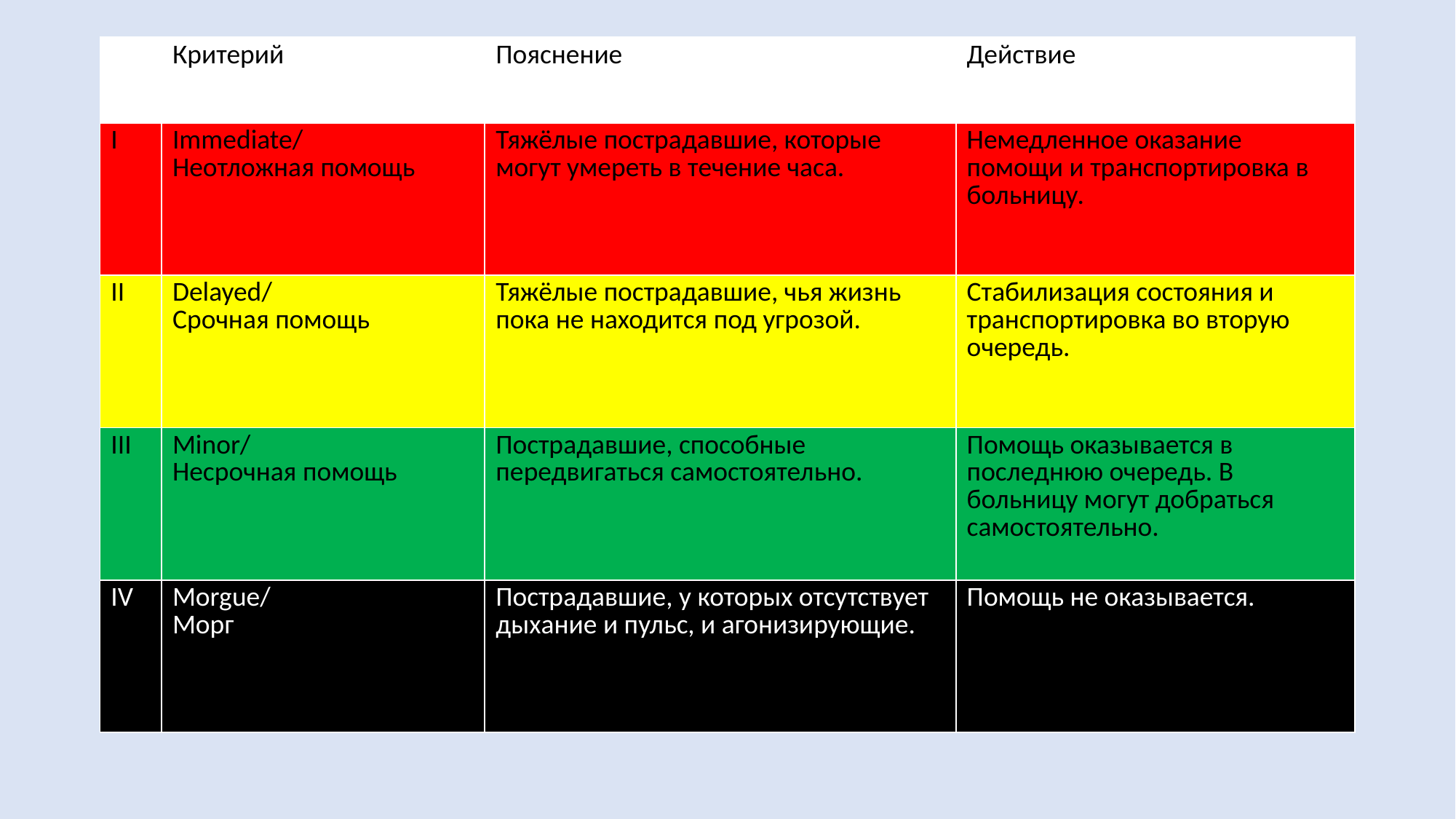

|  | Критерий | Пояснение | Действие |
| --- | --- | --- | --- |
| I | Immediate/ Неотложная помощь | Тяжёлые пострадавшие, которые могут умереть в течение часа. | Немедленное оказание помощи и транспортировка в больницу. |
| II | Delayed/ Срочная помощь | Тяжёлые пострадавшие, чья жизнь пока не находится под угрозой. | Стабилизация состояния и транспортировка во вторую очередь. |
| III | Minor/ Несрочная помощь | Пострадавшие, способные передвигаться самостоятельно. | Помощь оказывается в последнюю очередь. В больницу могут добраться самостоятельно. |
| IV | Morgue/ Морг | Пострадавшие, у которых отсутствует дыхание и пульс, и агонизирующие. | Помощь не оказывается. |